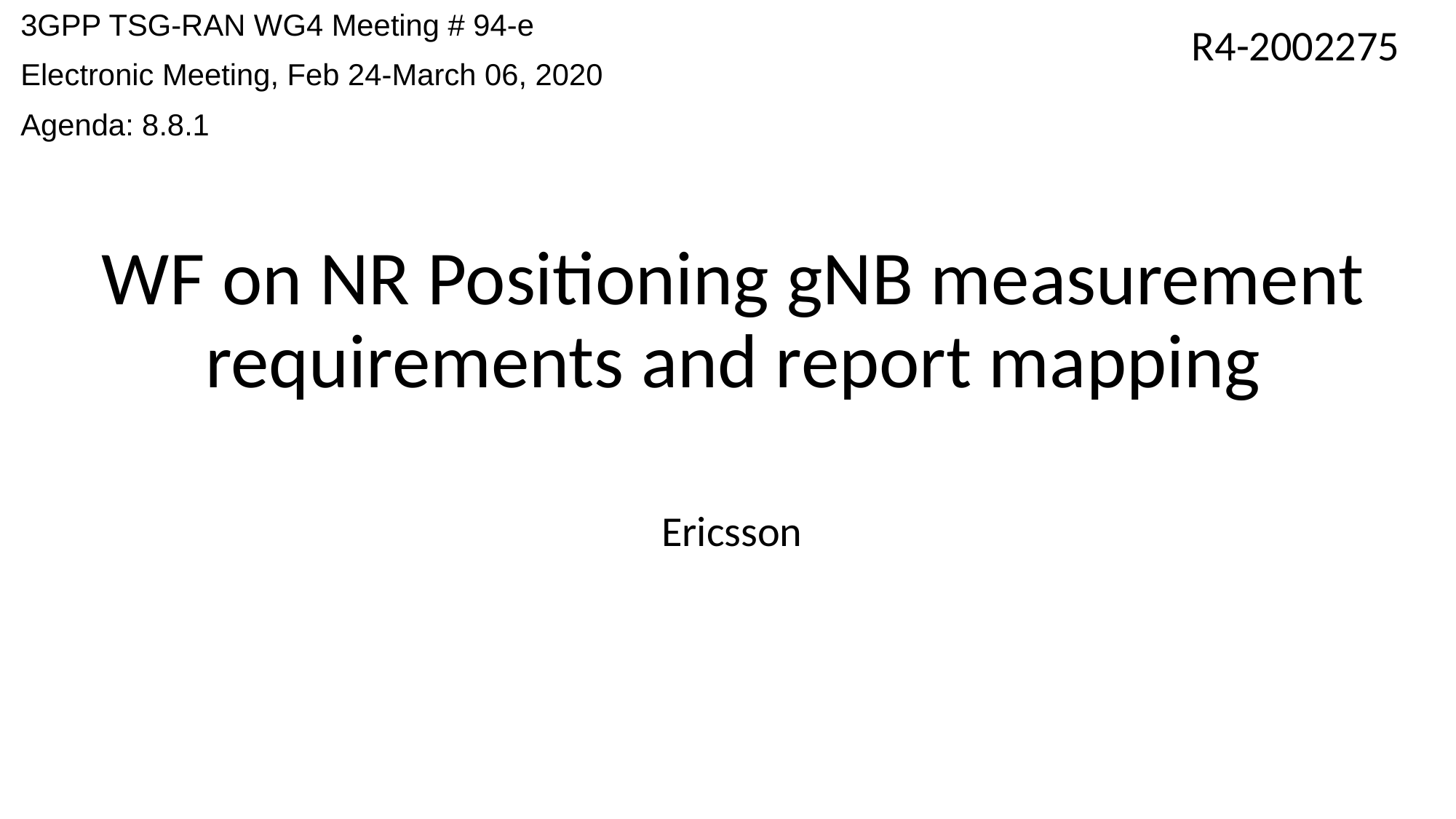

3GPP TSG-RAN WG4 Meeting # 94-e
Electronic Meeting, Feb 24-March 06, 2020
Agenda: 8.8.1
R4-2002275
# WF on NR Positioning gNB measurement requirements and report mapping
Ericsson